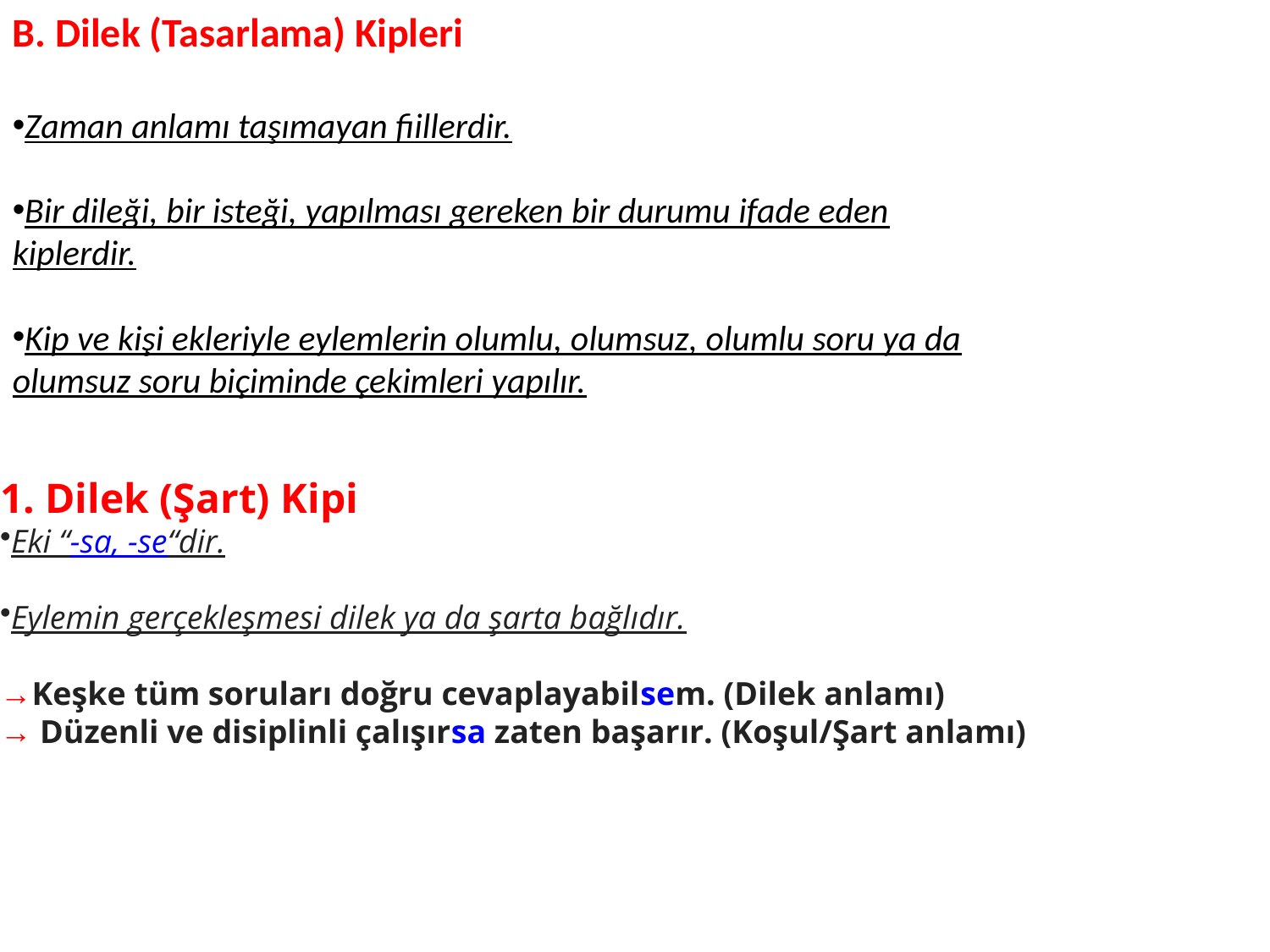

B. Dilek (Tasarlama) Kipleri

Zaman anlamı taşımayan fiillerdir.

Bir dileği, bir isteği, yapılması gereken bir durumu ifade eden kiplerdir.

Kip ve kişi ekleriyle eylemlerin olumlu, olumsuz, olumlu soru ya da olumsuz soru biçiminde çekimleri yapılır.

Dört ana başlıkta incelenir:
1. Dilek (Şart) Kipi
Eki “-sa, -se“dir.

Eylemin gerçekleşmesi dilek ya da şarta bağlıdır.

→Keşke tüm soruları doğru cevaplayabilsem. (Dilek anlamı)
→ Düzenli ve disiplinli çalışırsa zaten başarır. (Koşul/Şart anlamı)